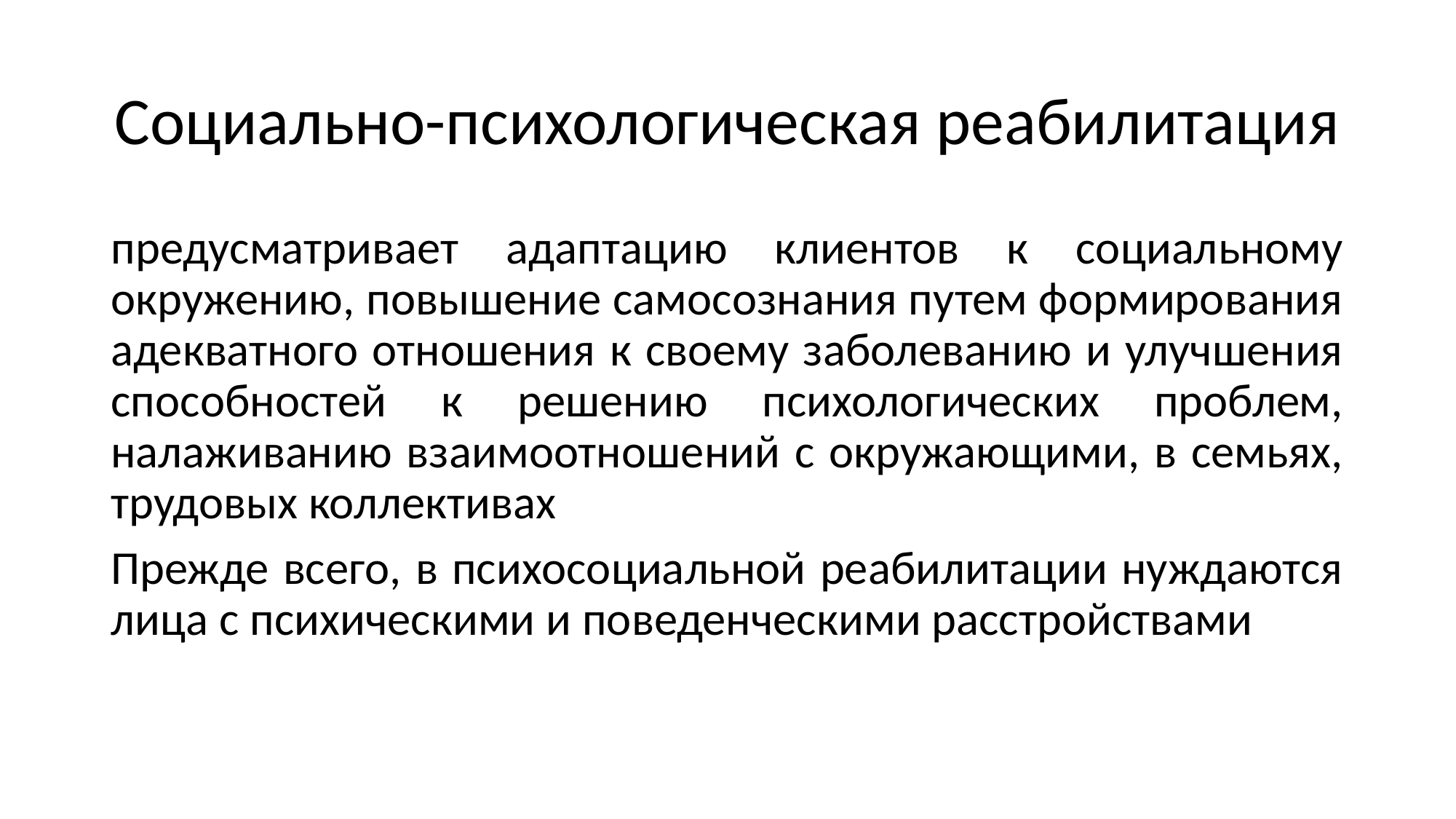

# Социально-психологическая реабилитация
предусматривает адаптацию клиентов к социальному окружению, повышение самосознания путем формирования адекватного отношения к своему заболеванию и улучшения способностей к решению психологических проблем, налаживанию взаимоотношений с окружающими, в семьях, трудовых коллективах
Прежде всего, в психосоциальной реабилитации нуждаются лица с психическими и поведенческими расстройствами